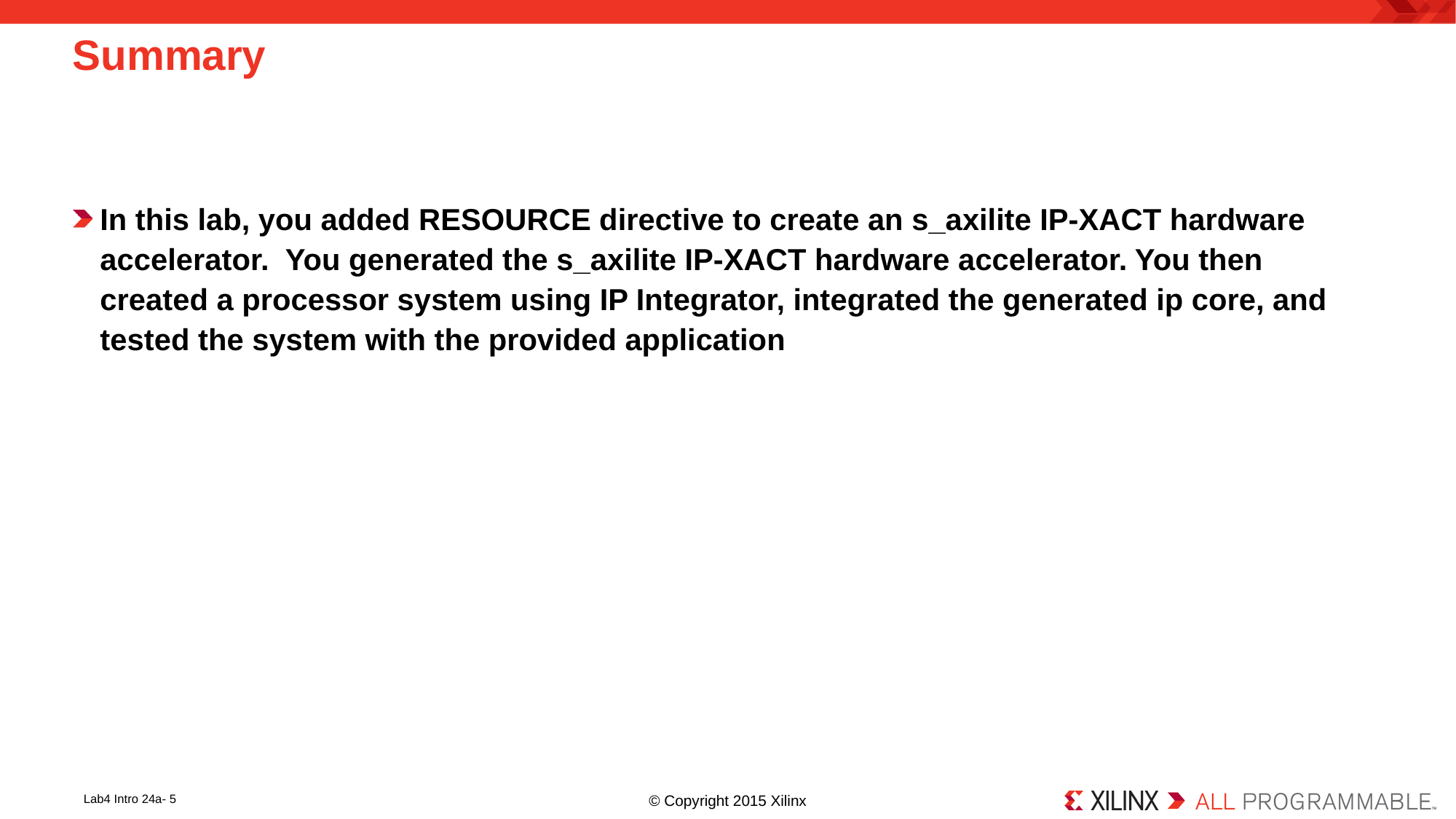

# Summary
In this lab, you added RESOURCE directive to create an s_axilite IP-XACT hardware accelerator.  You generated the s_axilite IP-XACT hardware accelerator. You then created a processor system using IP Integrator, integrated the generated ip core, and tested the system with the provided application
Lab4 Intro 24a- 5
© Copyright 2015 Xilinx